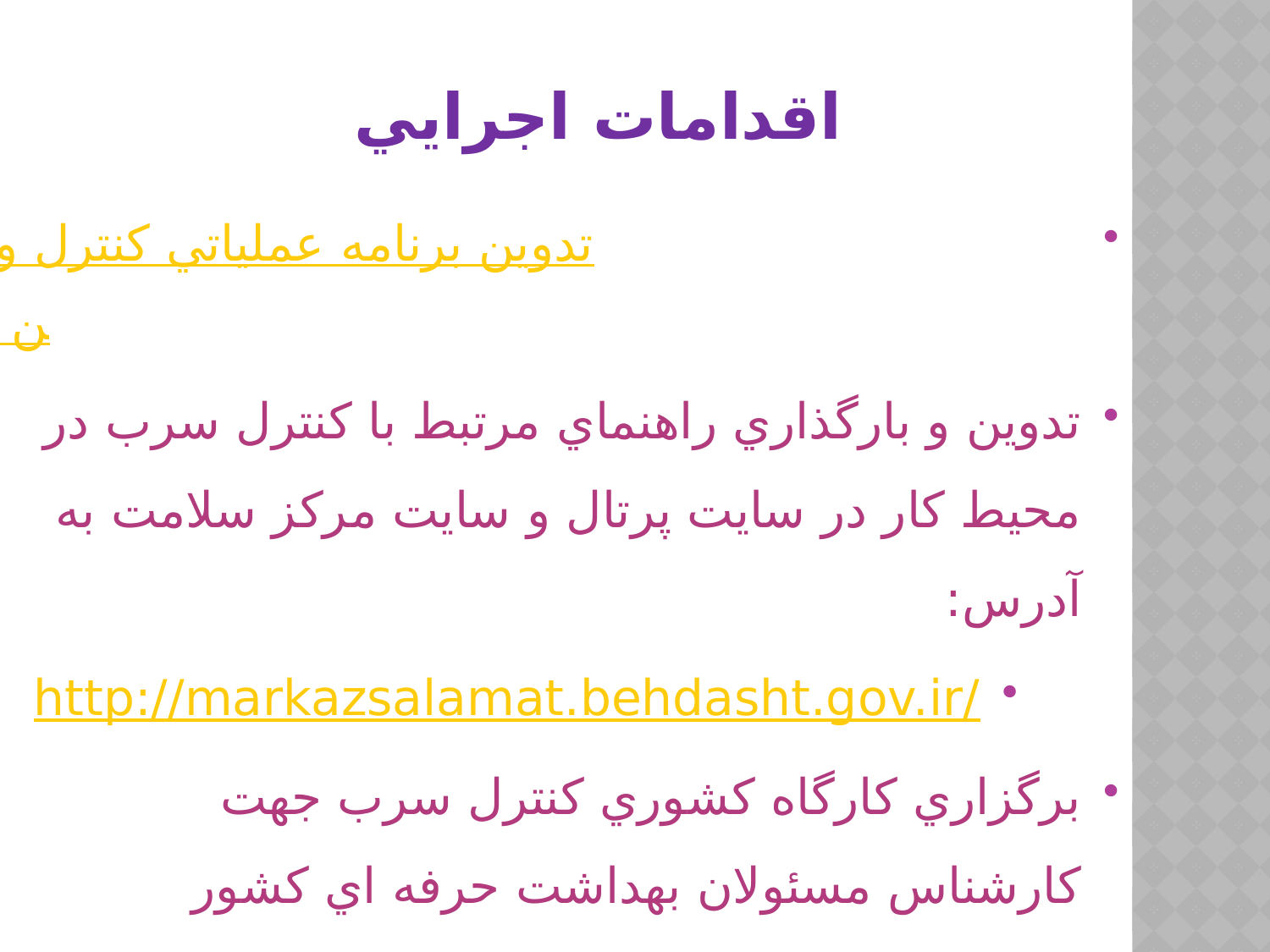

# اقدامات اجرايي
تدوين برنامه عملياتي كنترل و كاهش مواجهه شاغلين با سرب در محيط كار
تدوين و بارگذاري راهنماي مرتبط با كنترل سرب در محيط كار در سايت پرتال و سايت مركز سلامت به آدرس:
http://markazsalamat.behdasht.gov.ir/
برگزاري كارگاه كشوري كنترل سرب جهت كارشناس مسئولان بهداشت حرفه اي كشور